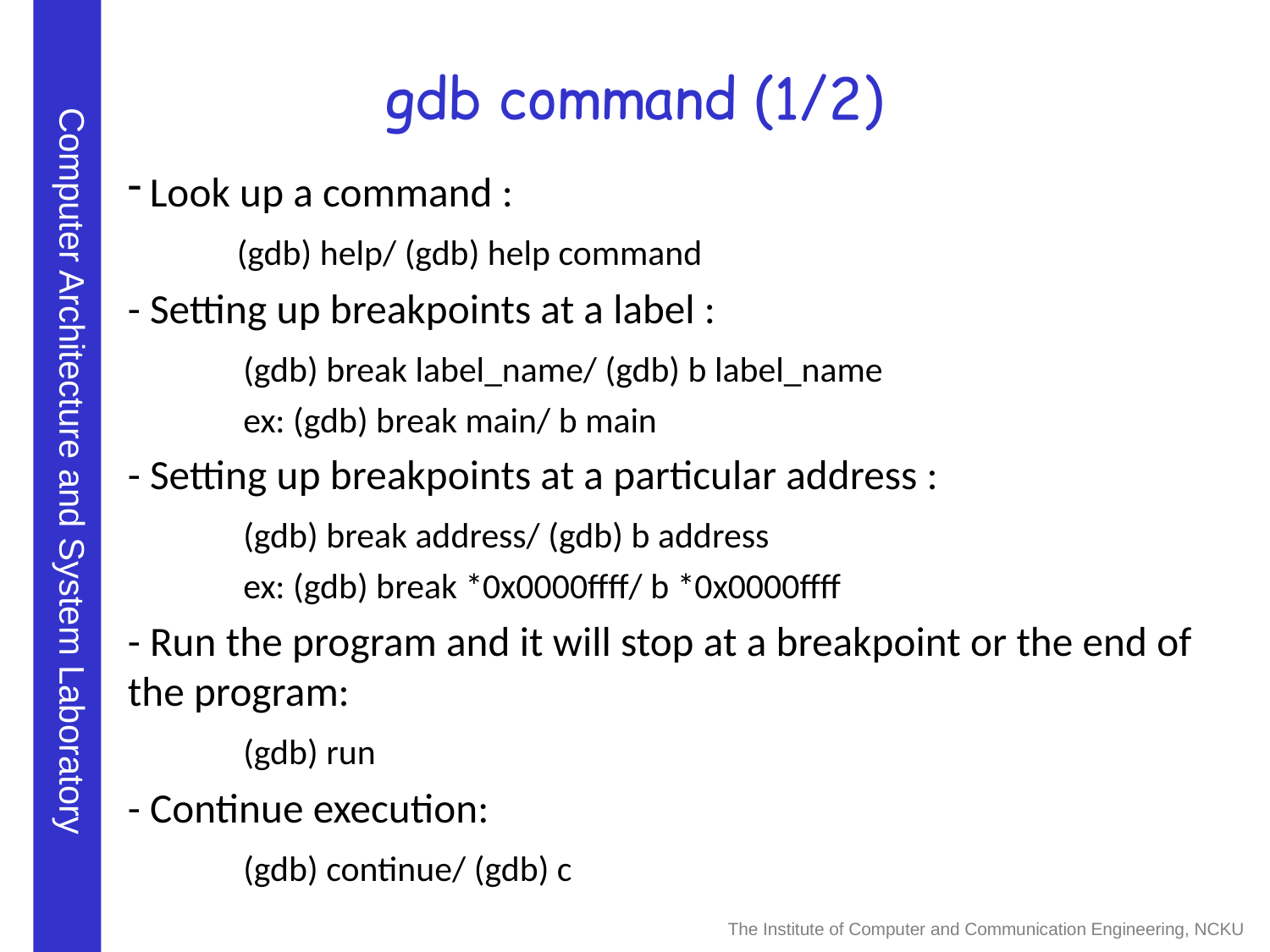

gdb command (1/2)
 Look up a command :
	(gdb) help/ (gdb) help command
- Setting up breakpoints at a label :
	(gdb) break label_name/ (gdb) b label_name
		ex: (gdb) break main/ b main
- Setting up breakpoints at a particular address :
	(gdb) break address/ (gdb) b address
		ex: (gdb) break *0x0000ffff/ b *0x0000ffff
- Run the program and it will stop at a breakpoint or the end of the program:
	(gdb) run
- Continue execution:
	(gdb) continue/ (gdb) c